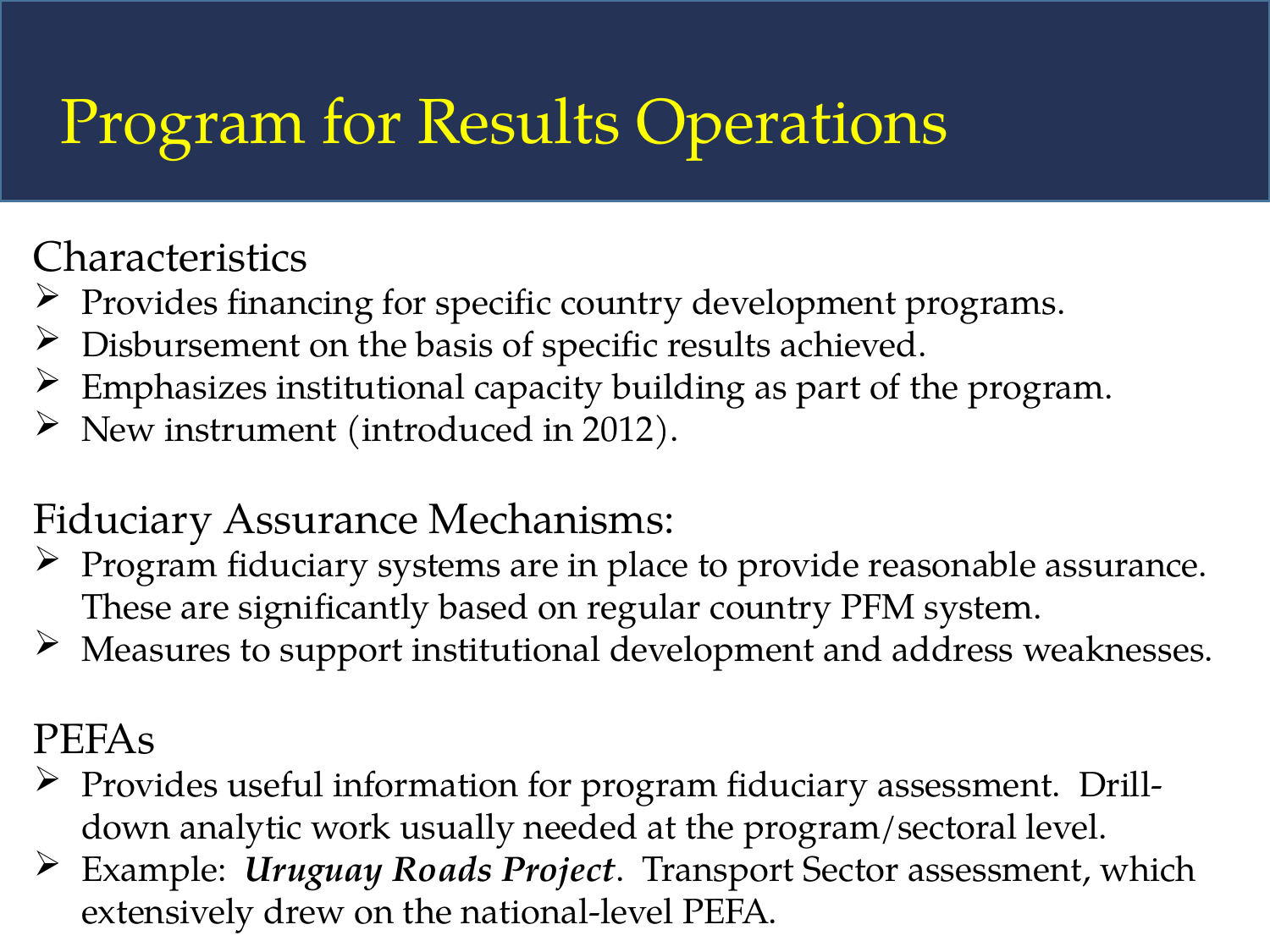

Program for Results Operations
Characteristics
Provides financing for specific country development programs.
Disbursement on the basis of specific results achieved.
Emphasizes institutional capacity building as part of the program.
New instrument (introduced in 2012).

Fiduciary Assurance Mechanisms:
Program fiduciary systems are in place to provide reasonable assurance.  These are significantly based on regular country PFM system.
Measures to support institutional development and address weaknesses.

PEFAs
Provides useful information for program fiduciary assessment.  Drill-down analytic work usually needed at the program/sectoral level.
Example:  Uruguay Roads Project.  Transport Sector assessment, which extensively drew on the national-level PEFA.